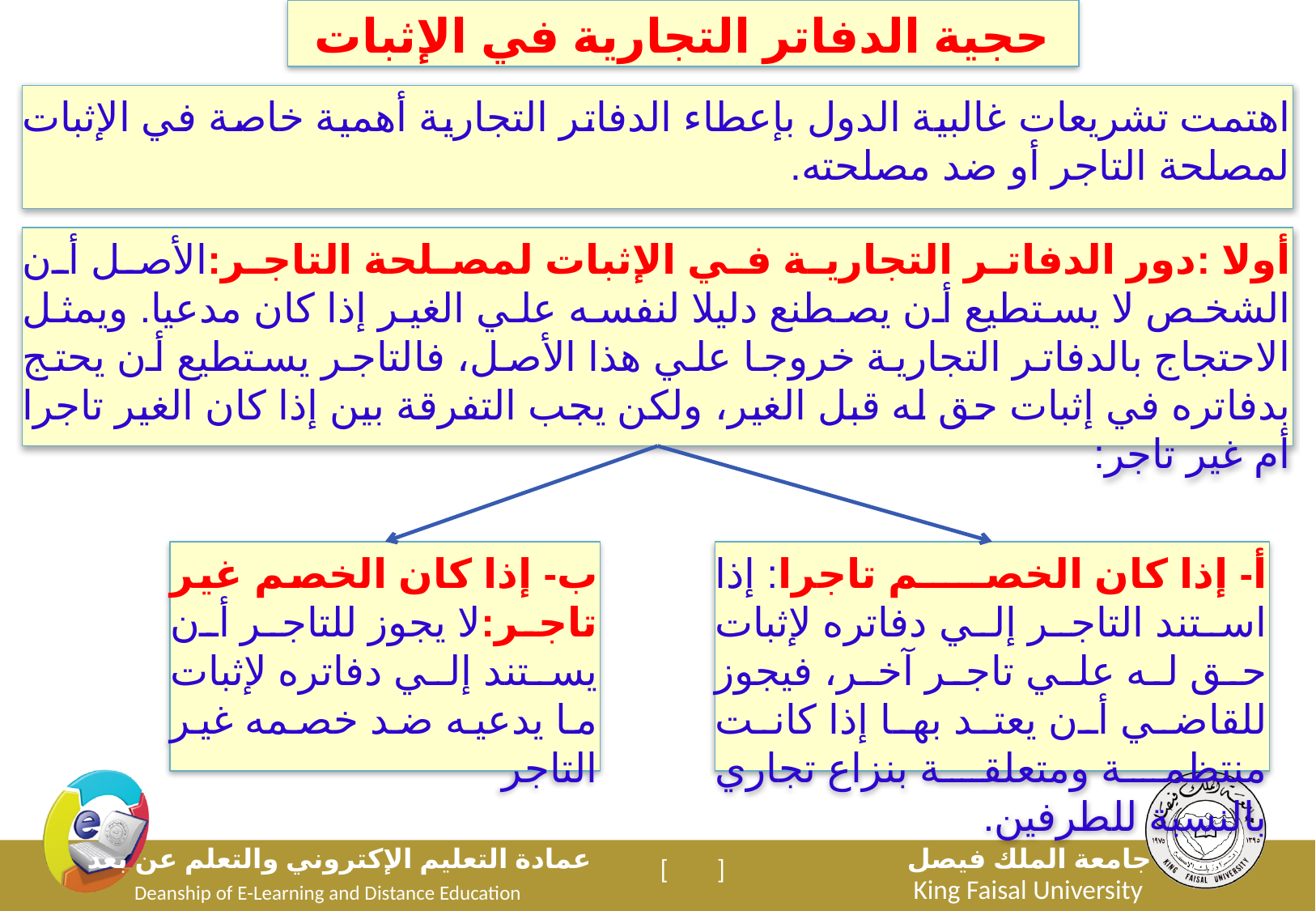

حجية الدفاتر التجارية في الإثبات
اهتمت تشريعات غالبية الدول بإعطاء الدفاتر التجارية أهمية خاصة في الإثبات لمصلحة التاجر أو ضد مصلحته.
أولا :دور الدفاتر التجارية في الإثبات لمصلحة التاجر:الأصل أن الشخص لا يستطيع أن يصطنع دليلا لنفسه علي الغير إذا كان مدعيا. ويمثل الاحتجاج بالدفاتر التجارية خروجا علي هذا الأصل، فالتاجر يستطيع أن يحتج بدفاتره في إثبات حق له قبل الغير، ولكن يجب التفرقة بين إذا كان الغير تاجرا أم غير تاجر:
ب- إذا كان الخصم غير تاجر:لا يجوز للتاجر أن يستند إلي دفاتره لإثبات ما يدعيه ضد خصمه غير التاجر

أ- إذا كان الخصم تاجرا: إذا استند التاجر إلي دفاتره لإثبات حق له علي تاجر آخر، فيجوز للقاضي أن يعتد بها إذا كانت منتظمة ومتعلقة بنزاع تجاري بالنسبة للطرفين.